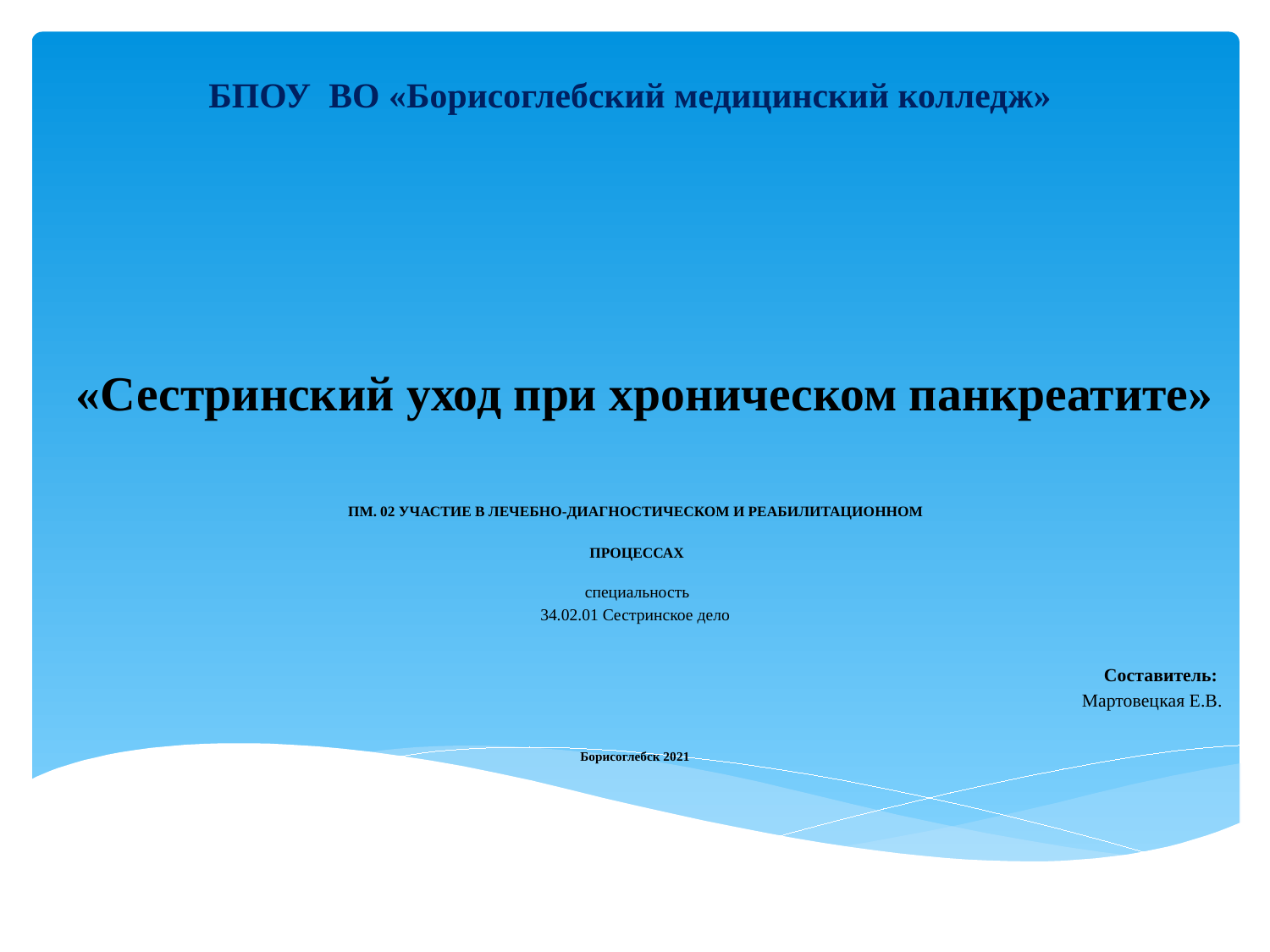

БПОУ  ВО «Борисоглебский медицинский колледж»
# «Сестринский уход при хроническом панкреатите»
 ПМ. 02 УЧАСТИЕ В ЛЕЧЕБНО-ДИАГНОСТИЧЕСКОМ и реабилитациОННОМ

 ПРОЦЕССАХ

 специальность
34.02.01 Сестринское дело

                                                                                                                                                                                                                                                                                                               Составитель:
Мартовецкая Е.В.

Борисоглебск 2021